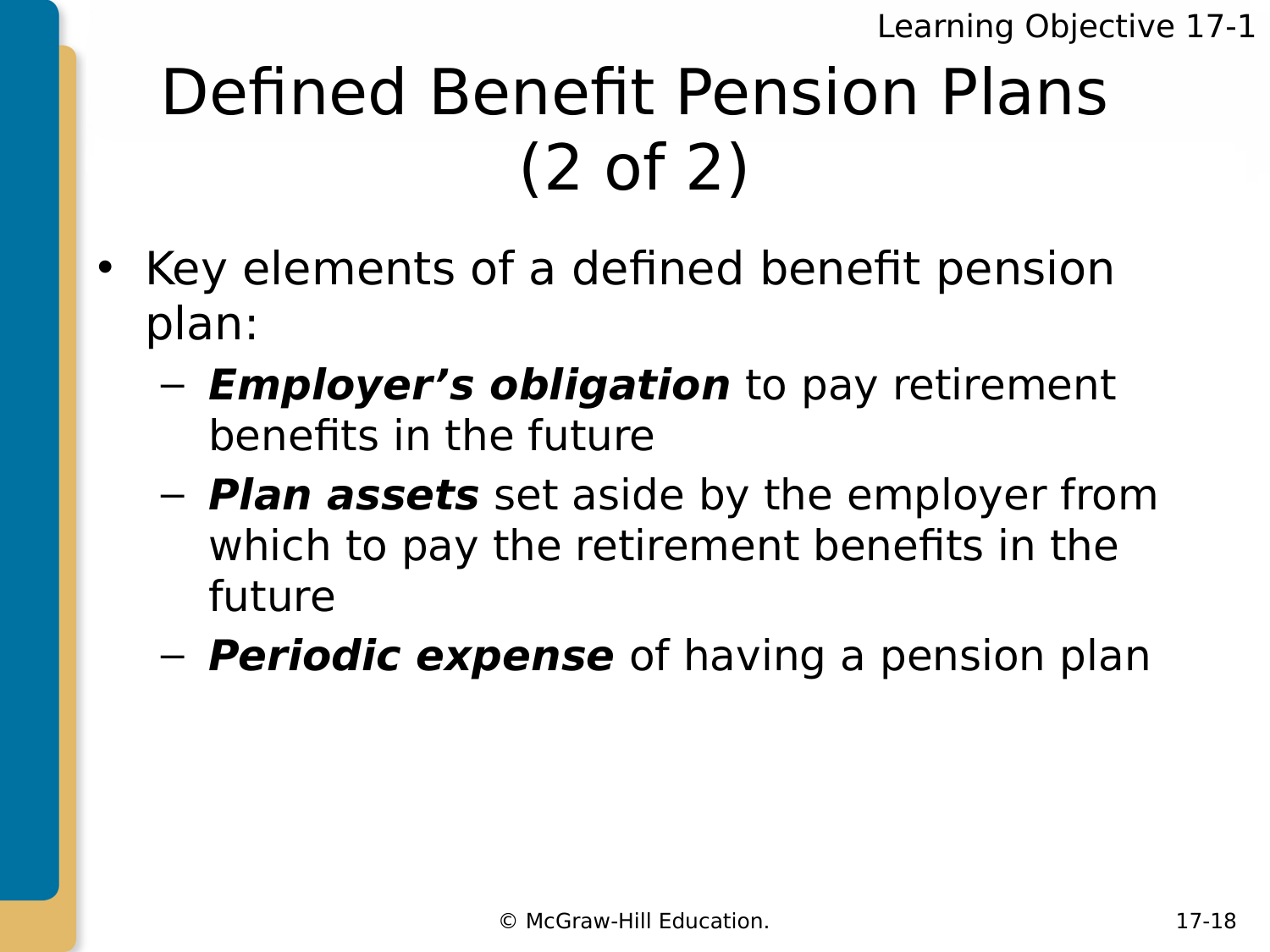

Learning Objective 17-1
# Defined Benefit Pension Plans (2 of 2)
Key elements of a defined benefit pension plan:
Employer’s obligation to pay retirement benefits in the future
Plan assets set aside by the employer from which to pay the retirement benefits in the future
Periodic expense of having a pension plan